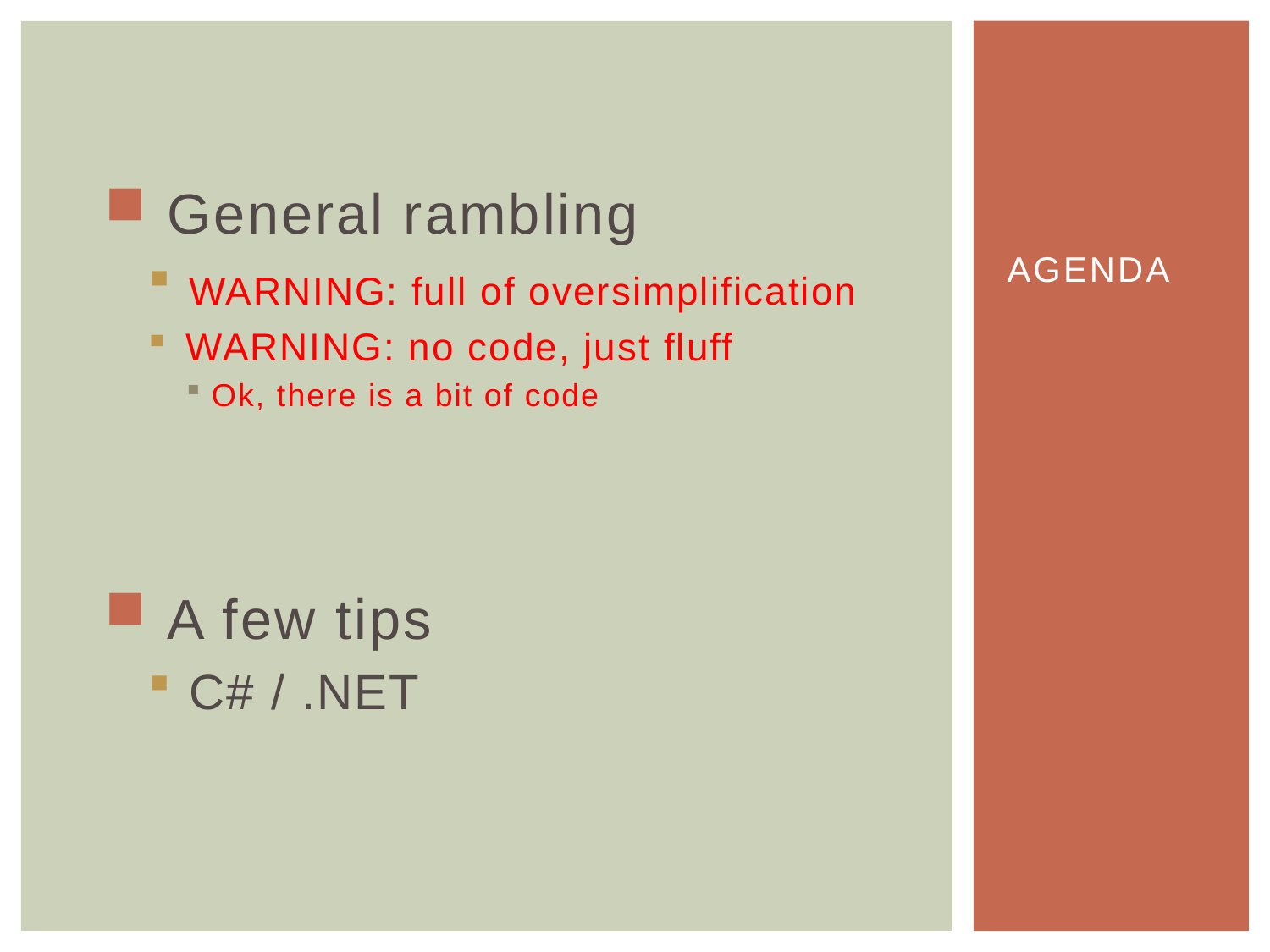

General rambling
 WARNING: full of oversimplification
 WARNING: no code, just fluff
Ok, there is a bit of code

 A few tips
 C# / .NET
# Agenda